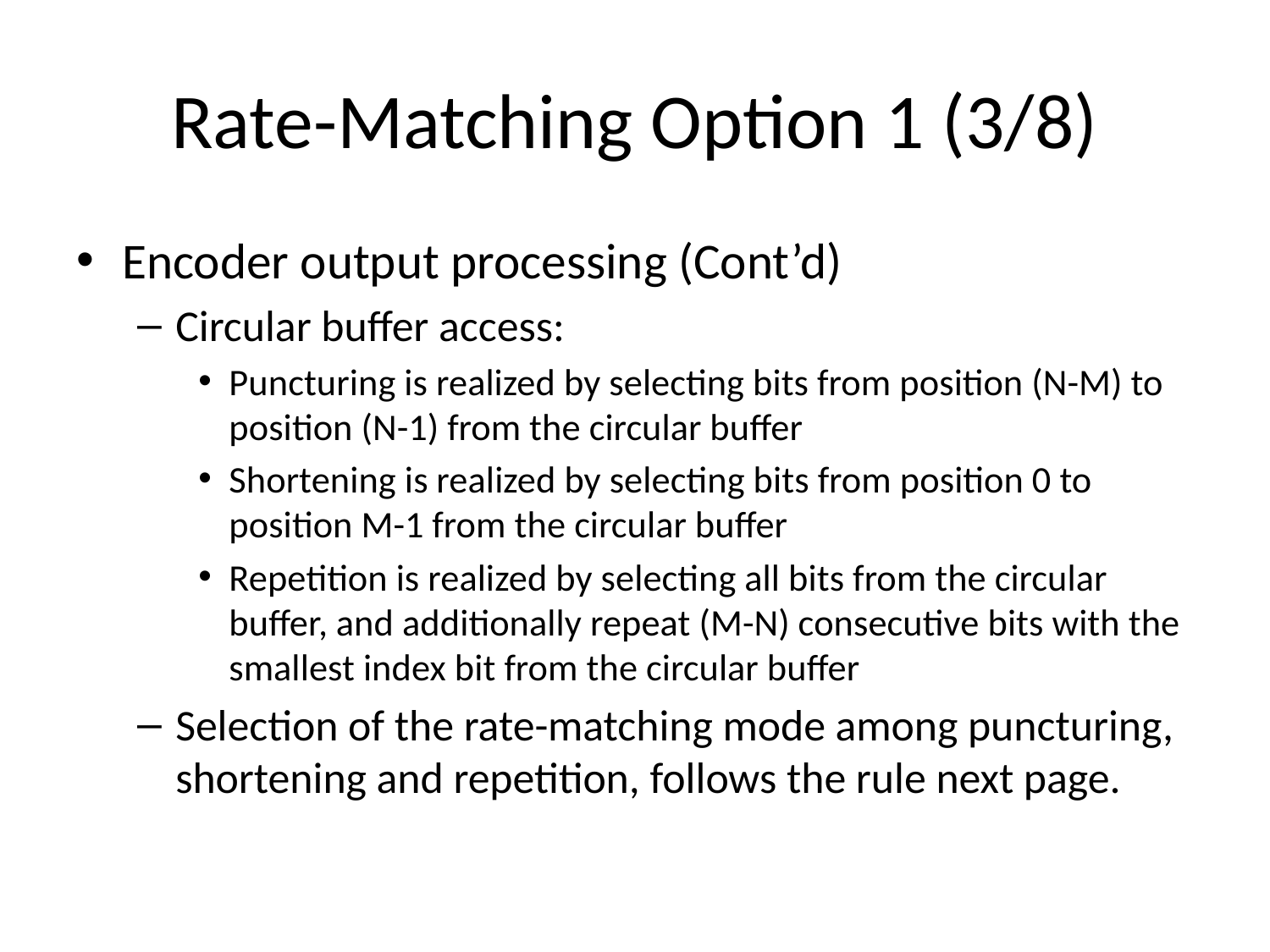

# Rate-Matching Option 1 (3/8)
Encoder output processing (Cont’d)
Circular buffer access:
Puncturing is realized by selecting bits from position (N-M) to position (N-1) from the circular buffer
Shortening is realized by selecting bits from position 0 to position M-1 from the circular buffer
Repetition is realized by selecting all bits from the circular buffer, and additionally repeat (M-N) consecutive bits with the smallest index bit from the circular buffer
Selection of the rate-matching mode among puncturing, shortening and repetition, follows the rule next page.